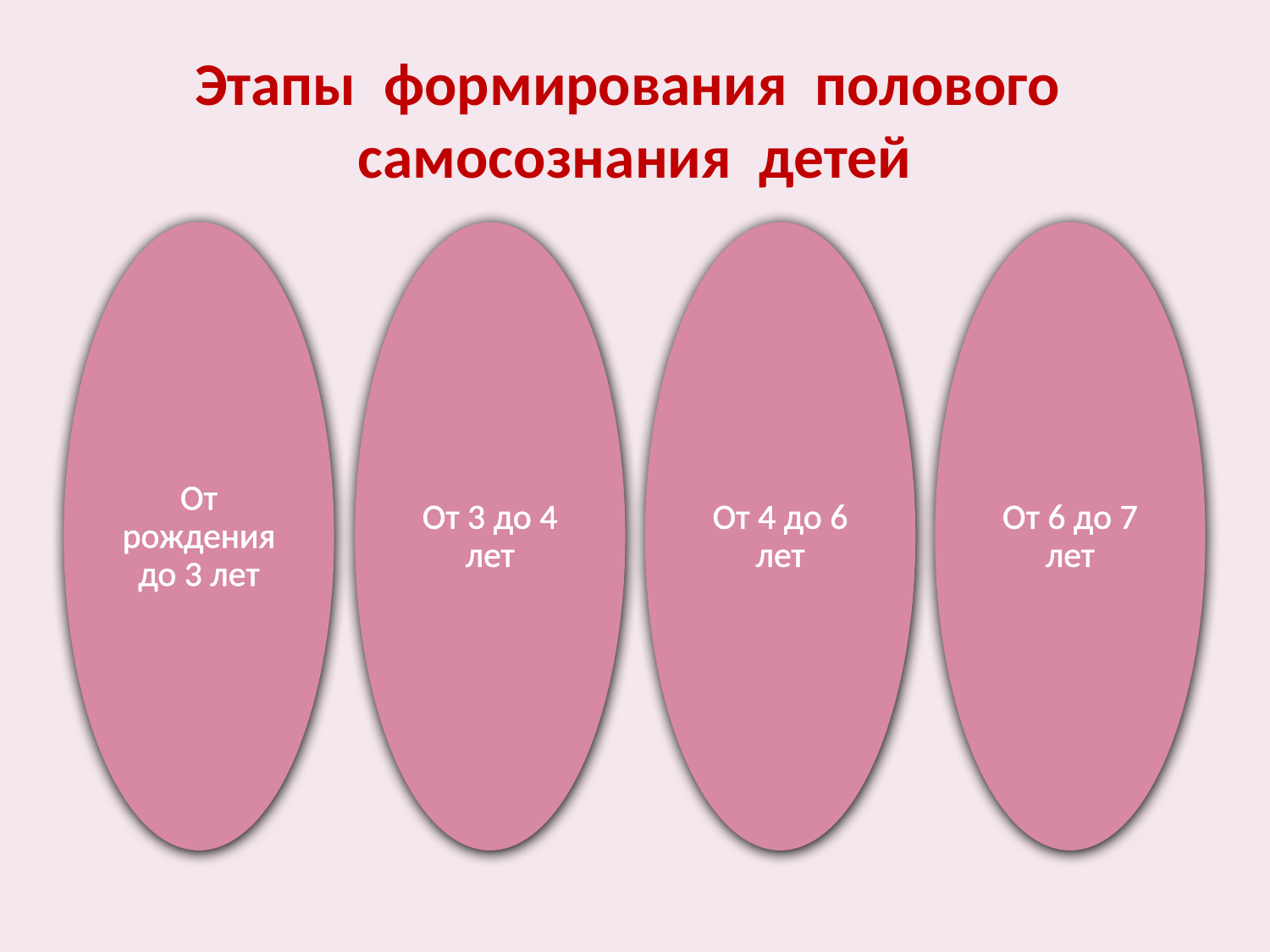

# Этапы  формирования  полового  самосознания  детей
От рождения до 3 лет
От 3 до 4 лет
От 4 до 6 лет
От 6 до 7 лет